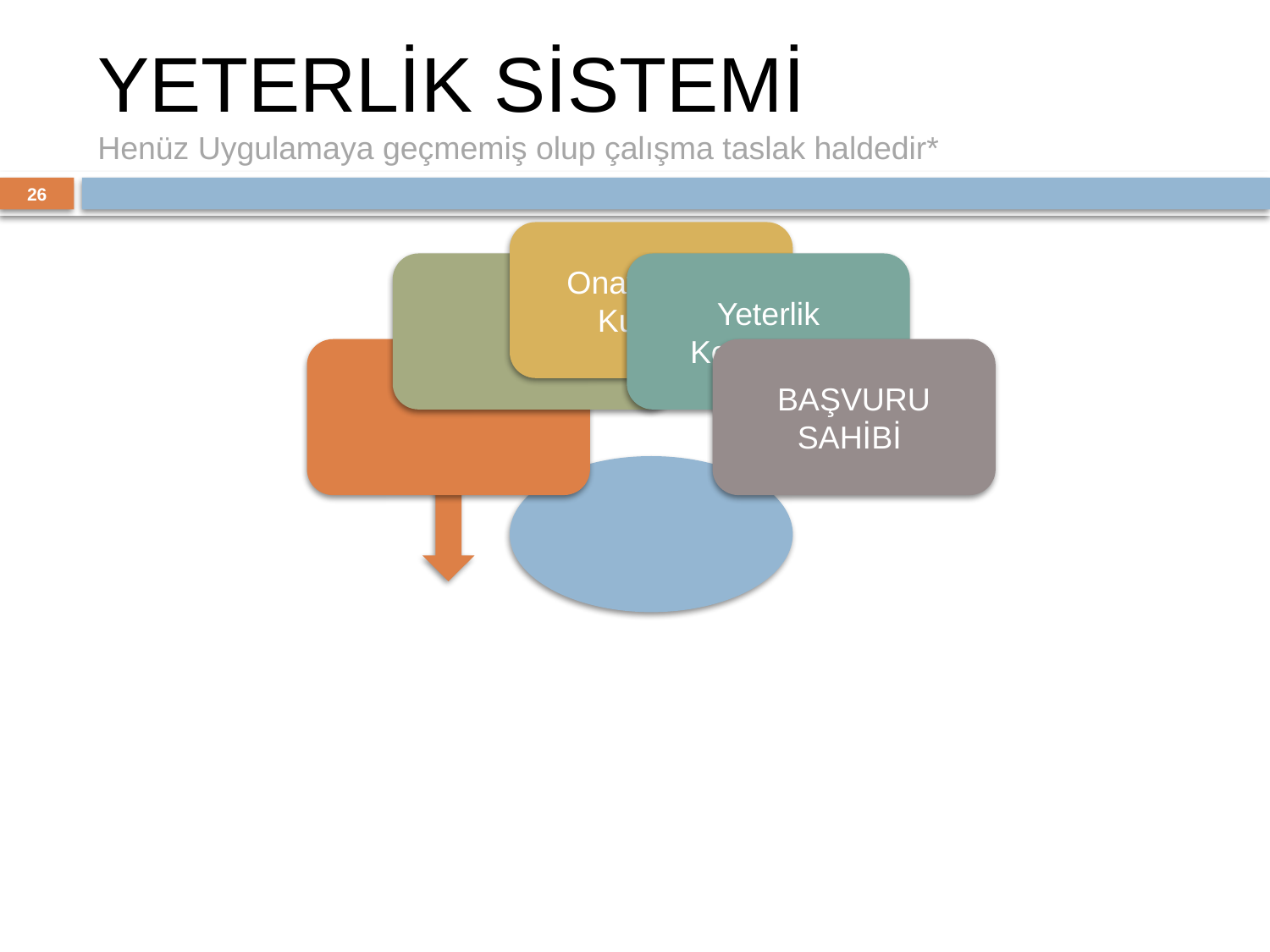

# YETERLİK SİSTEMİ Henüz Uygulamaya geçmemiş olup çalışma taslak haldedir*
26
Onaylanmış Kuruluş
Yeterlik Komisyonu
BAŞVURU SAHİBİ